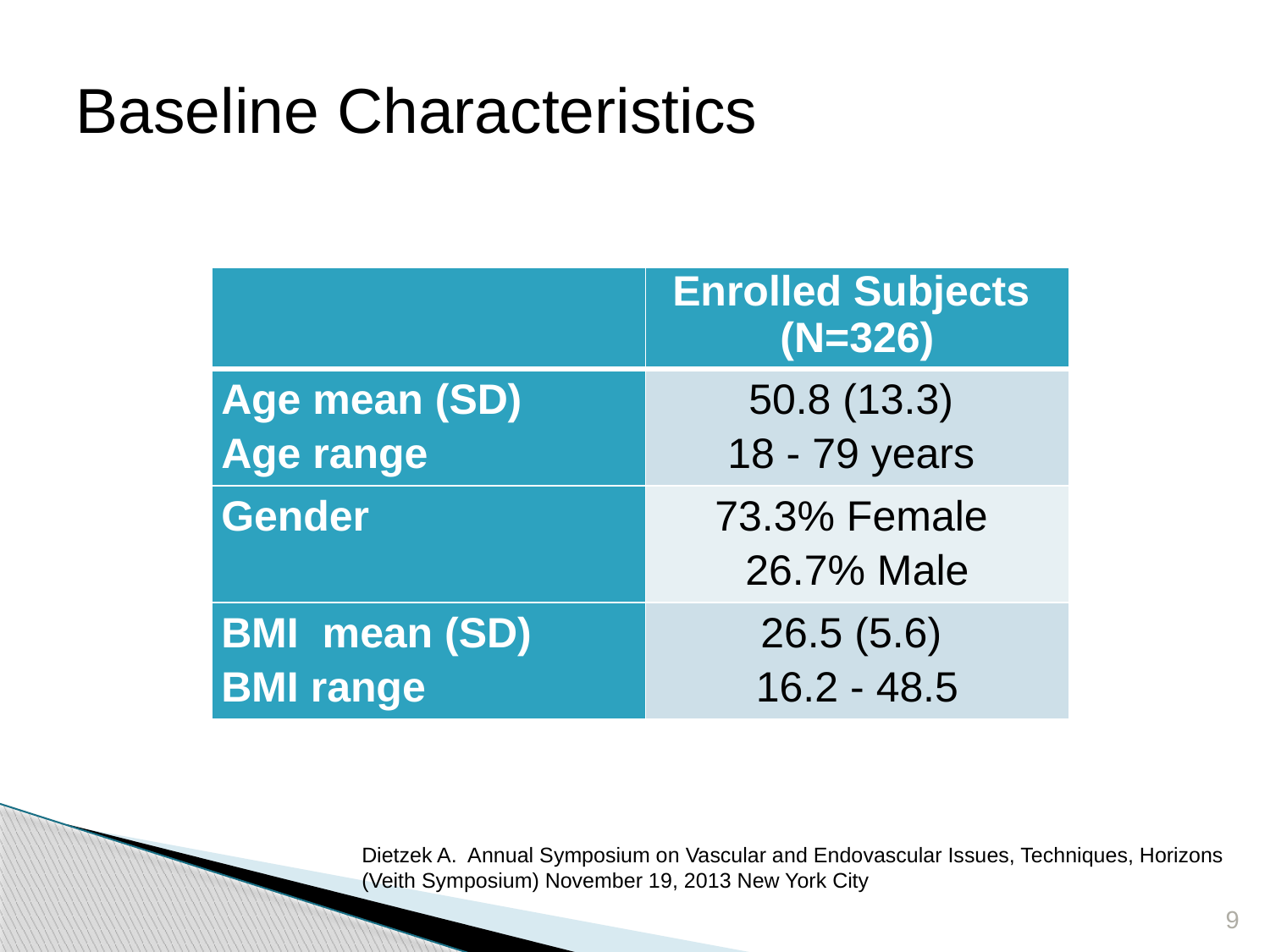

Baseline Characteristics
|  | Enrolled Subjects (N=326) |
| --- | --- |
| Age mean (SD) Age range | 50.8 (13.3) 18 - 79 years |
| Gender | 73.3% Female 26.7% Male |
| BMI mean (SD) BMI range | 26.5 (5.6) 16.2 - 48.5 |
Dietzek A.  Annual Symposium on Vascular and Endovascular Issues, Techniques, Horizons (Veith Symposium) November 19, 2013 New York City
9